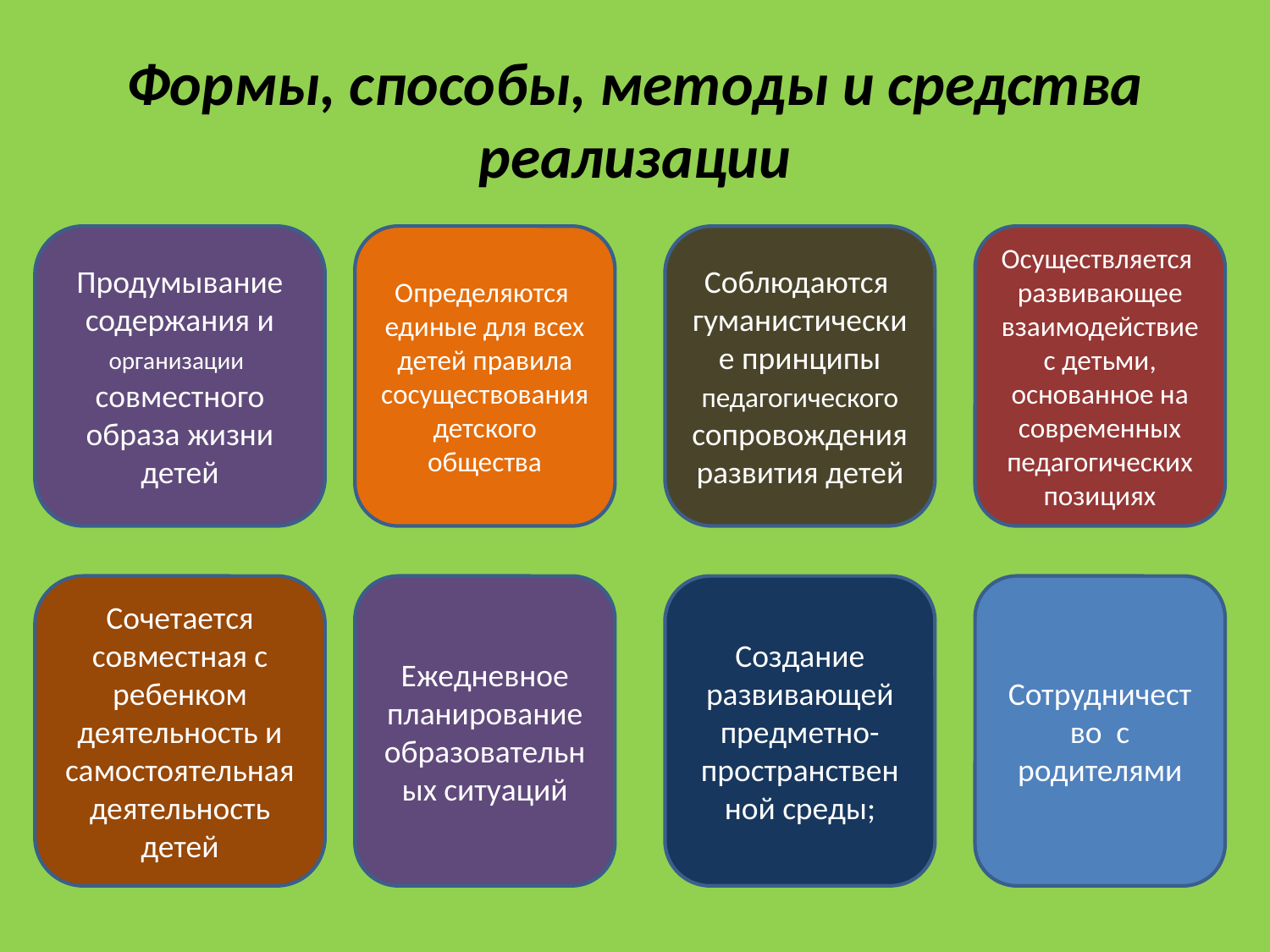

# Формы, способы, методы и средства реализации

Продумывание содержания и организации  совместного образа жизни детей
Определяются  единые для всех детей правила сосуществования детского общества
Соблюдаются  гуманистические принципы педагогического сопровождения развития детей
Осуществляется  развивающее взаимодействие с детьми, основанное на современных педагогических позициях
Сочетается совместная с ребенком деятельность и самостоятельная деятельность детей
Ежедневное планирование образовательных ситуаций
Создание развивающей предметно-пространствен
ной среды;
Сотрудничест
во  с родителями